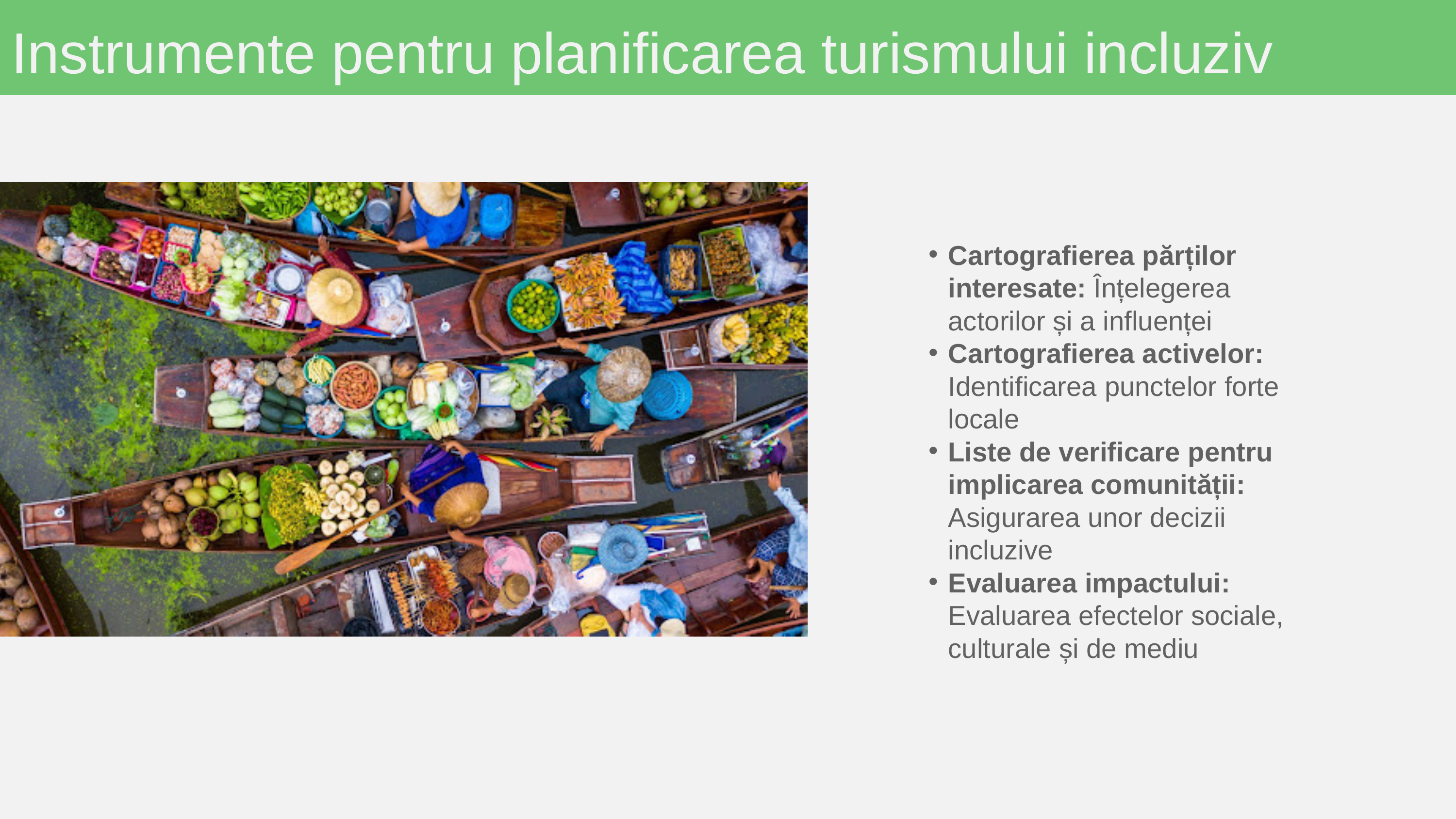

Instrumente pentru planificarea turismului incluziv

Cartografierea părților interesate: Înțelegerea actorilor și a influenței
Cartografierea activelor: Identificarea punctelor forte locale
Liste de verificare pentru implicarea comunității: Asigurarea unor decizii incluzive
Evaluarea impactului: Evaluarea efectelor sociale, culturale și de mediu